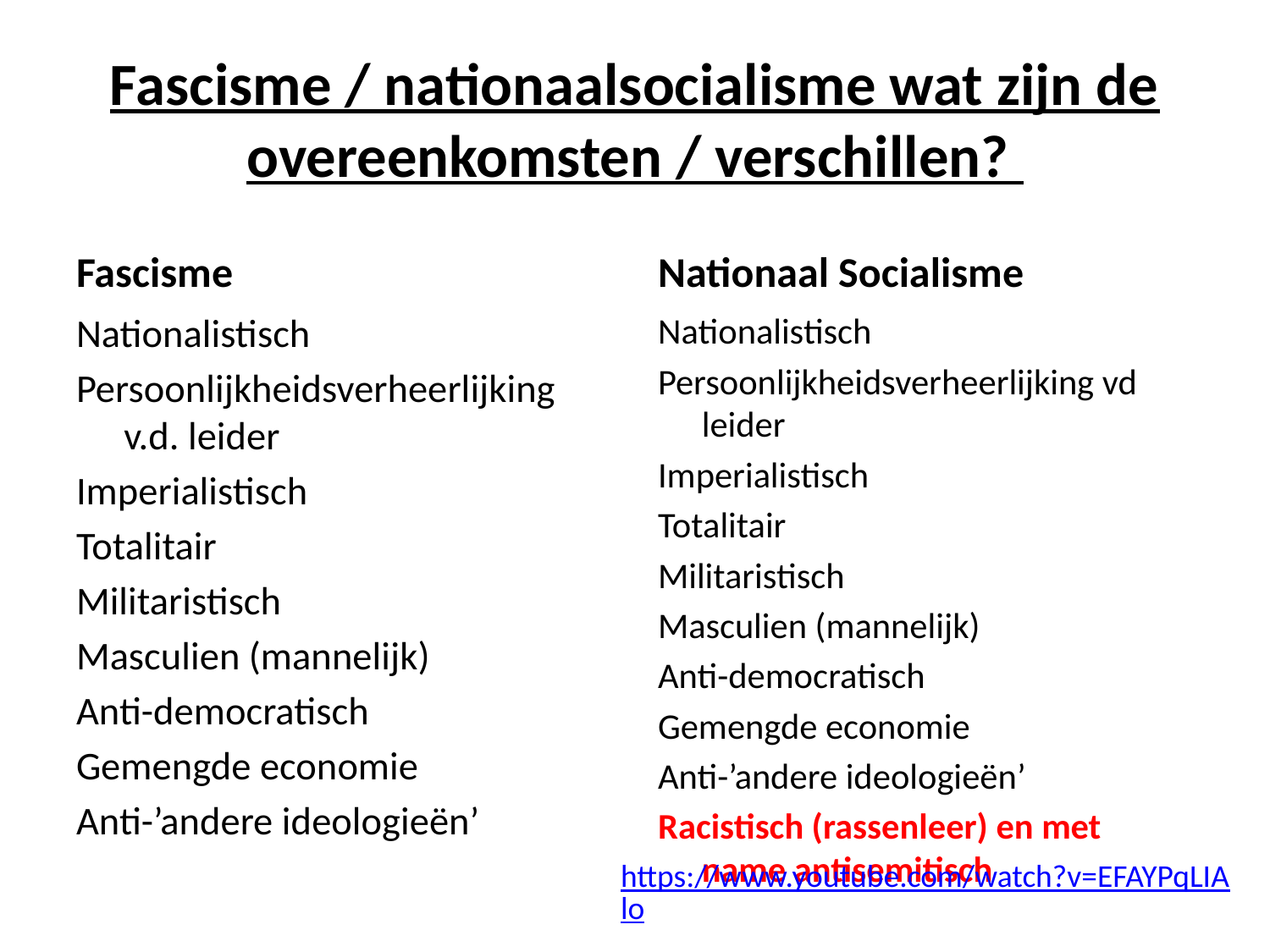

# Fascisme / nationaalsocialisme wat zijn de overeenkomsten / verschillen?
Fascisme
Nationaal Socialisme
Nationalistisch
Persoonlijkheidsverheerlijking vd leider
Imperialistisch
Totalitair
Militaristisch
Masculien (mannelijk)
Anti-democratisch
Gemengde economie
Anti-’andere ideologieën’
Racistisch (rassenleer) en met name antisemitisch
Nationalistisch
Persoonlijkheidsverheerlijking v.d. leider
Imperialistisch
Totalitair
Militaristisch
Masculien (mannelijk)
Anti-democratisch
Gemengde economie
Anti-’andere ideologieën’

https://www.youtube.com/watch?v=EFAYPqLIAlo